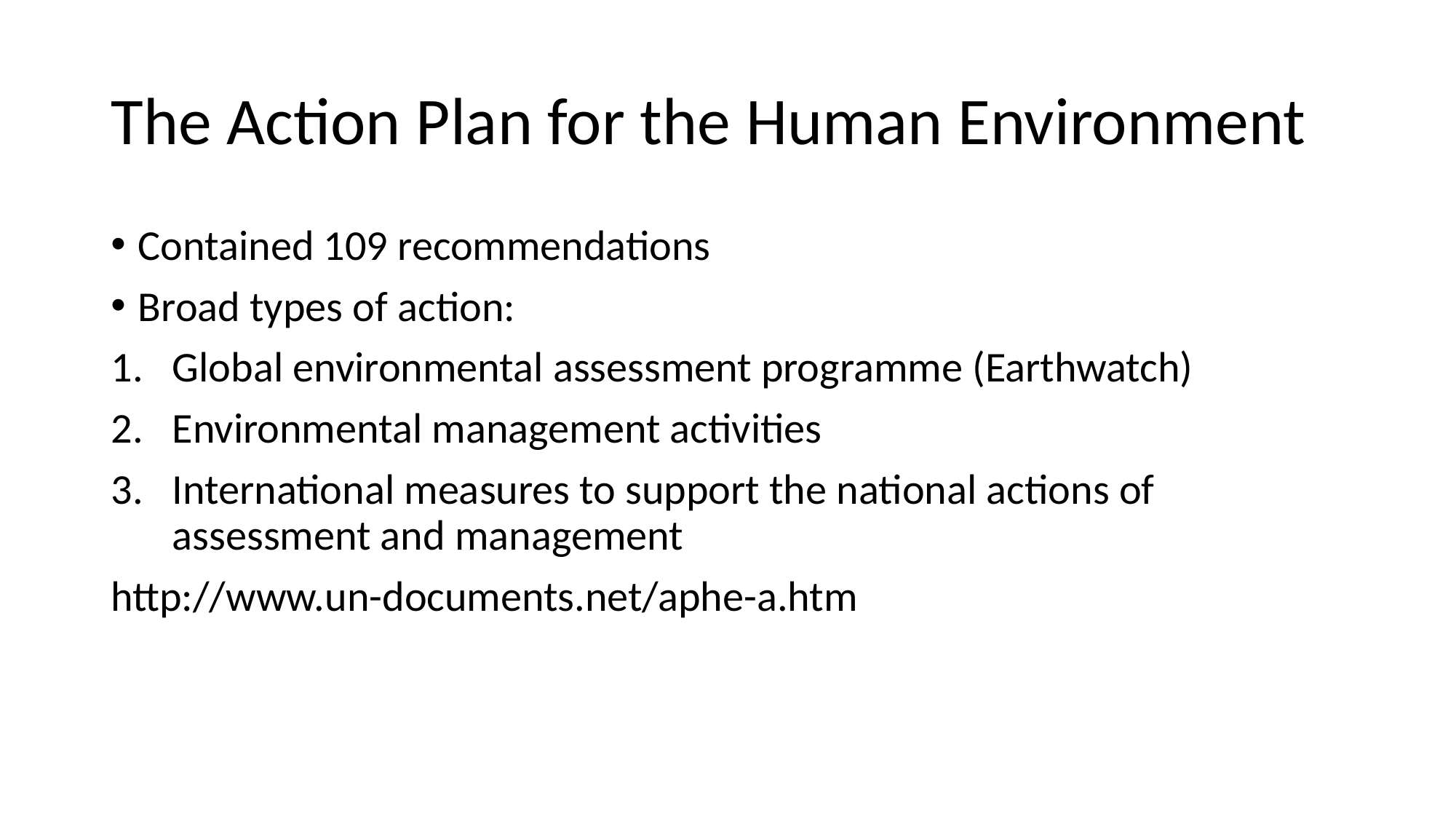

# The Action Plan for the Human Environment
Contained 109 recommendations
Broad types of action:
Global environmental assessment programme (Earthwatch)
Environmental management activities
International measures to support the national actions of assessment and management
http://www.un-documents.net/aphe-a.htm